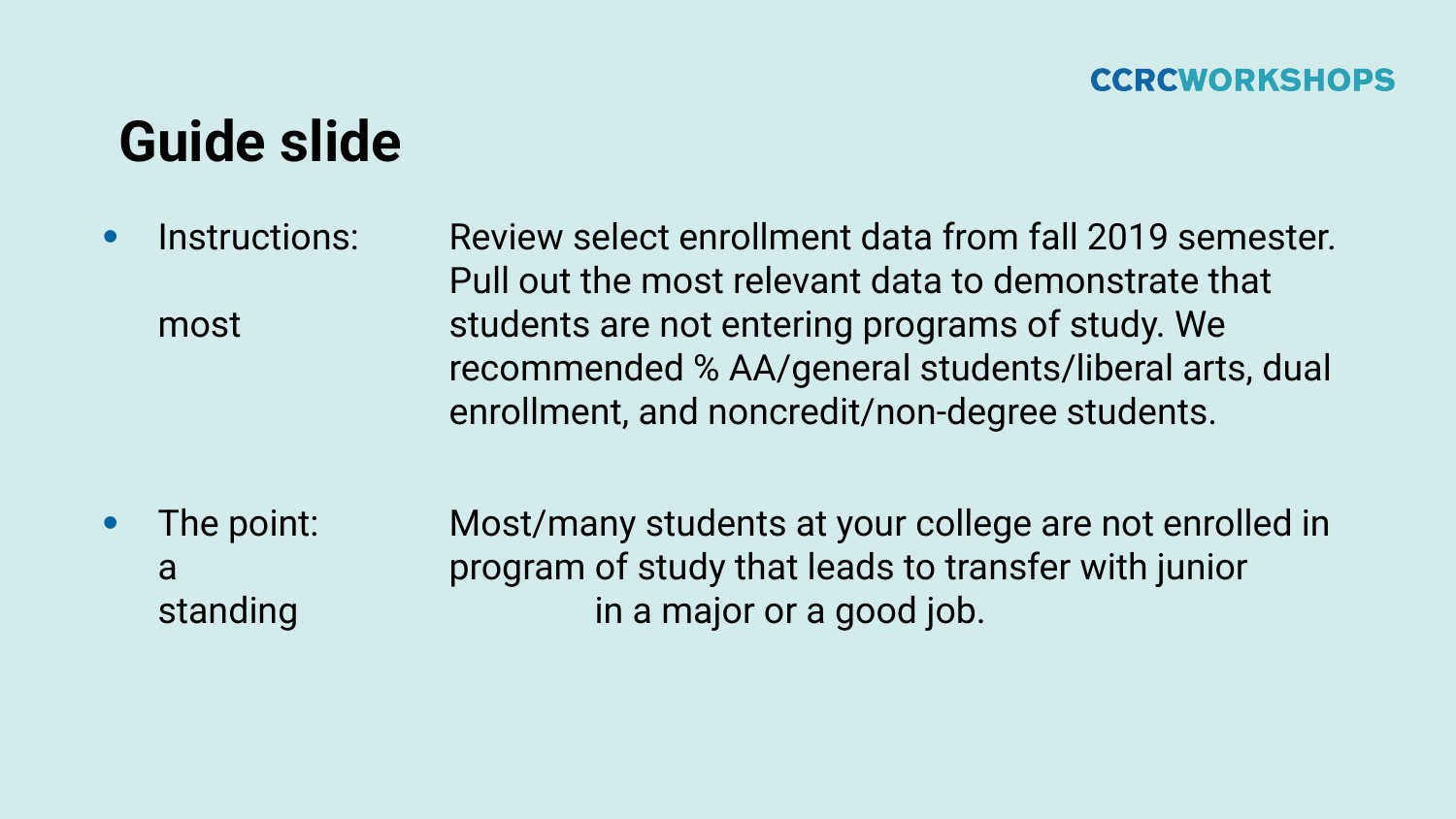

# Guide slide
Instructions: 	Review select enrollment data from fall 2019 semester. 		Pull out the most relevant data to demonstrate that most 		students are not entering programs of study. We 			recommended % AA/general students/liberal arts, dual 		enrollment, and noncredit/non-degree students.

The point: 	Most/many students at your college are not enrolled in a 		program of study that leads to transfer with junior standing 		in a major or a good job.